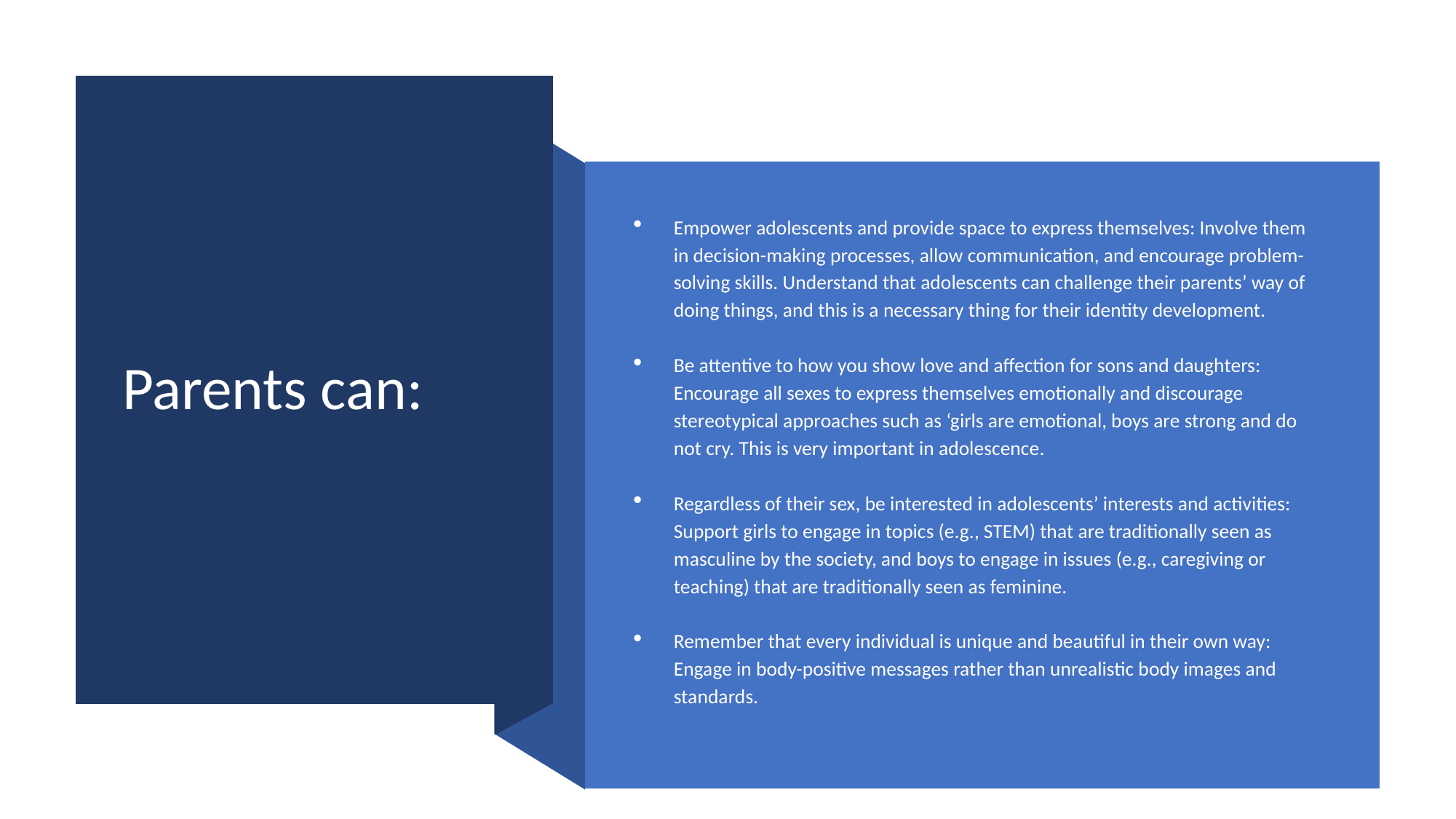

# Parents can:

Empower adolescents and provide space to express themselves: Involve them in decision-making processes, allow communication, and encourage problem-solving skills. Understand that adolescents can challenge their parents’ way of doing things, and this is a necessary thing for their identity development.

Be attentive to how you show love and affection for sons and daughters: Encourage all sexes to express themselves emotionally and discourage stereotypical approaches such as ‘girls are emotional, boys are strong and do not cry. This is very important in adolescence.

Regardless of their sex, be interested in adolescents’ interests and activities: Support girls to engage in topics (e.g., STEM) that are traditionally seen as masculine by the society, and boys to engage in issues (e.g., caregiving or teaching) that are traditionally seen as feminine.

Remember that every individual is unique and beautiful in their own way: Engage in body-positive messages rather than unrealistic body images and standards.